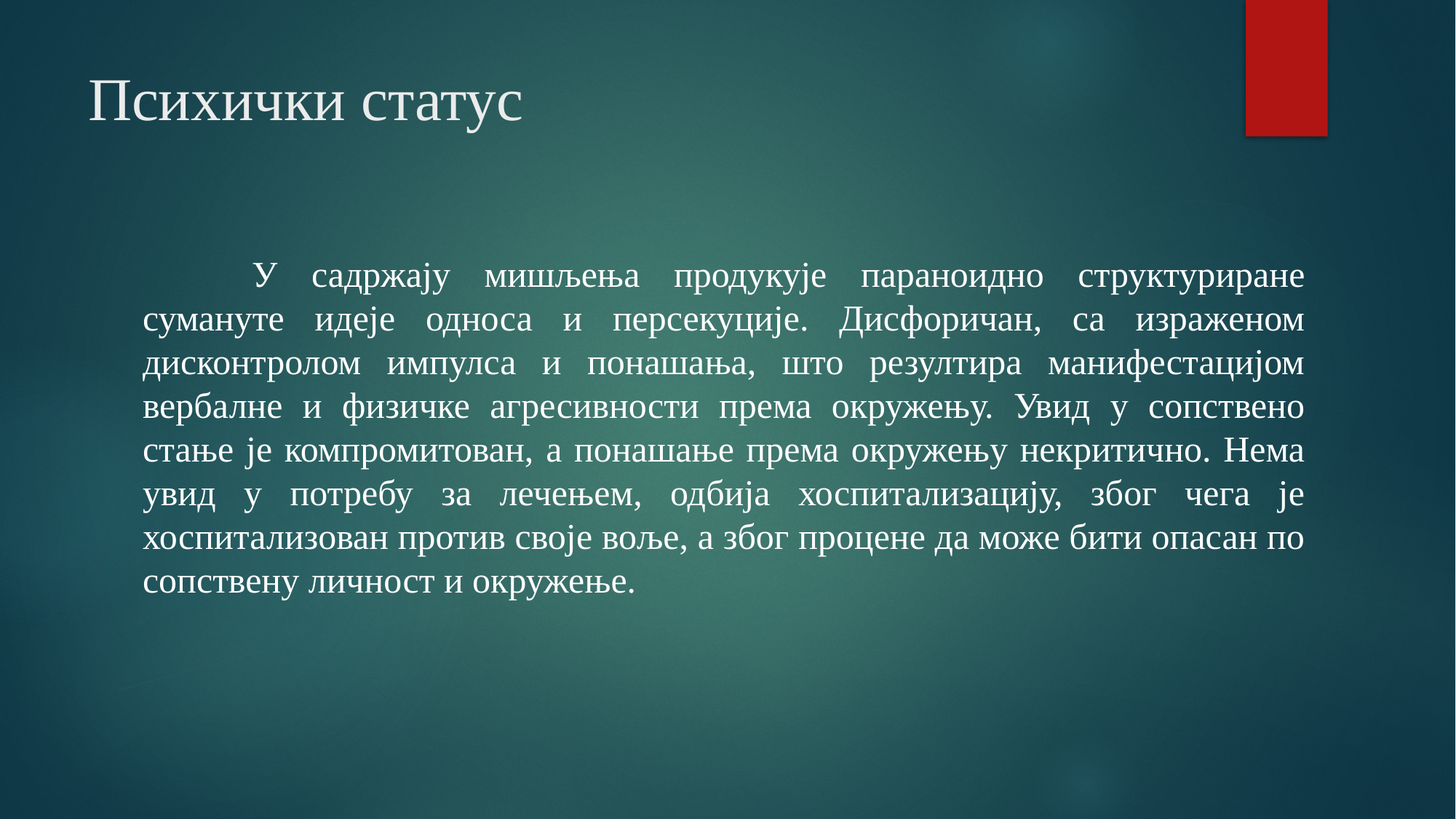

# Психички статус
	У садржају мишљења продукује параноидно структуриране сумануте идеје односа и персекуције. Дисфоричан, са израженом дисконтролом импулса и понашања, што резултира манифестацијом вербалне и физичке агресивности према окружењу. Увид у сопствено стање је компромитован, а понашање према окружењу некритично. Нема увид у потребу за лечењем, одбија хоспитализацију, због чега је хоспитализован против своје воље, а због процене да може бити опасан по сопствену личност и окружење.